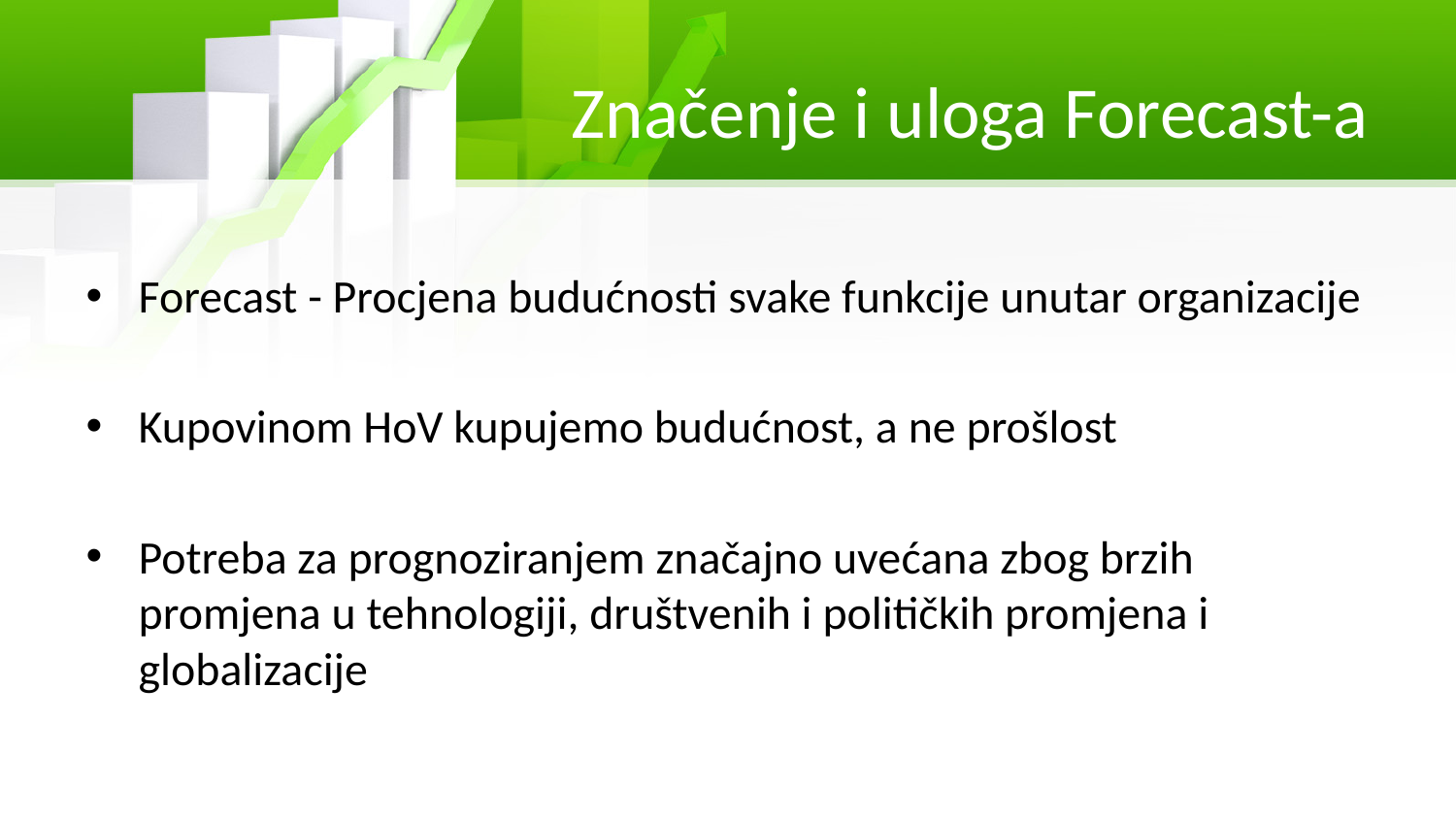

# Značenje i uloga Forecast-a
Forecast - Procjena budućnosti svake funkcije unutar organizacije

Kupovinom HoV kupujemo budućnost, a ne prošlost

Potreba za prognoziranjem značajno uvećana zbog brzih promjena u tehnologiji, društvenih i političkih promjena i globalizacije